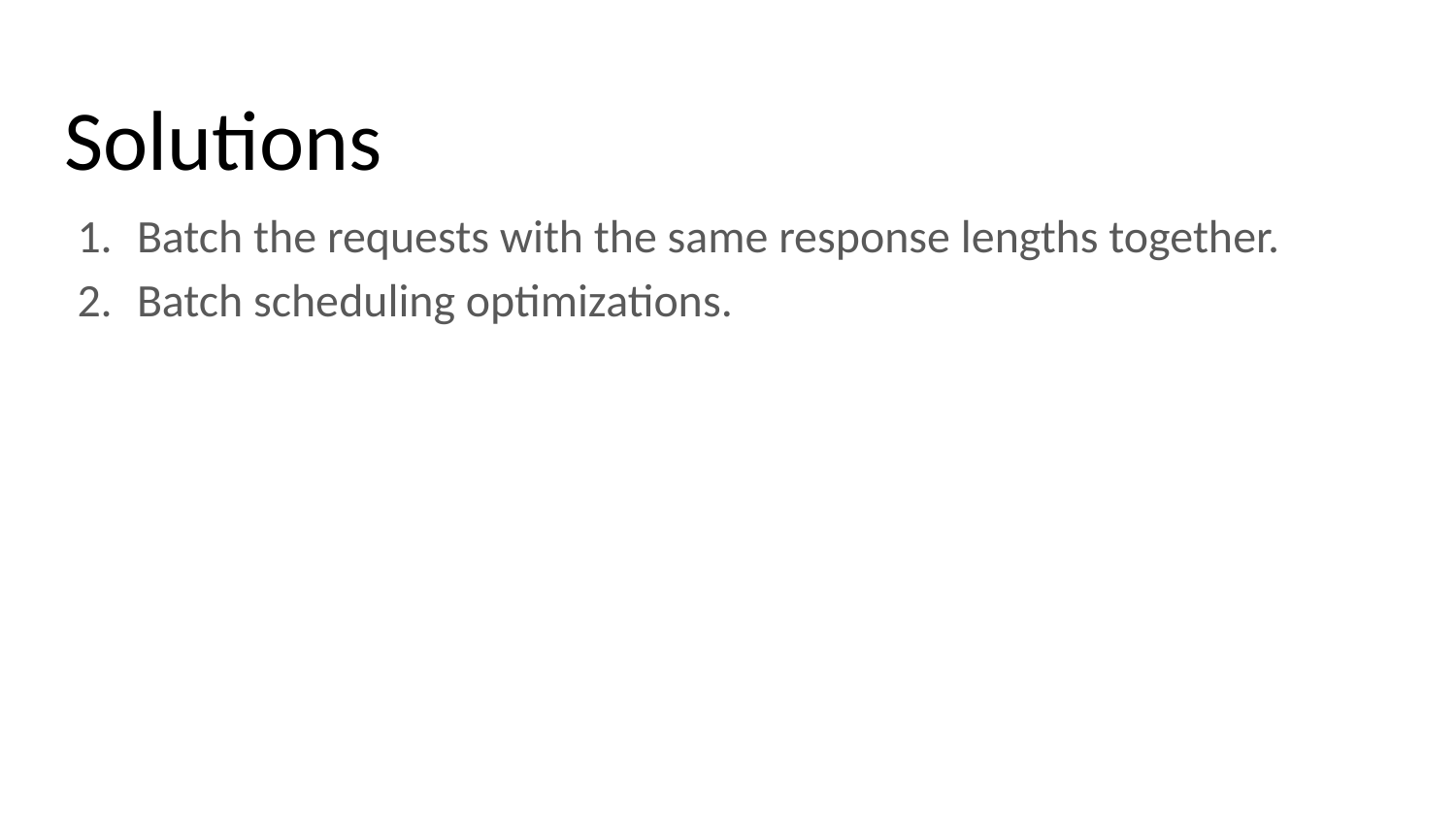

# Solutions
Batch the requests with the same response lengths together.
Batch scheduling optimizations.